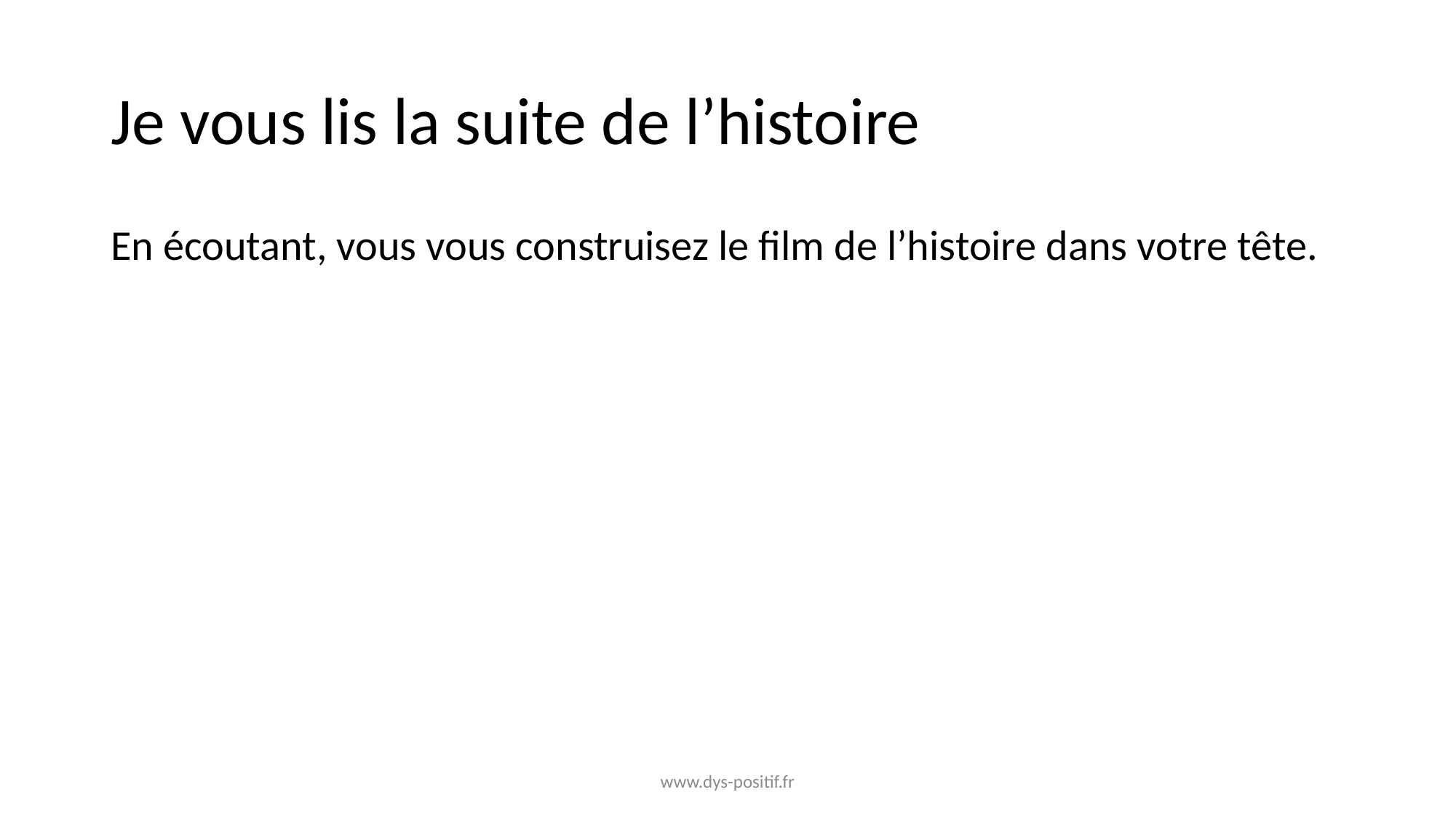

# Je vous lis la suite de l’histoire
En écoutant, vous vous construisez le film de l’histoire dans votre tête.
www.dys-positif.fr